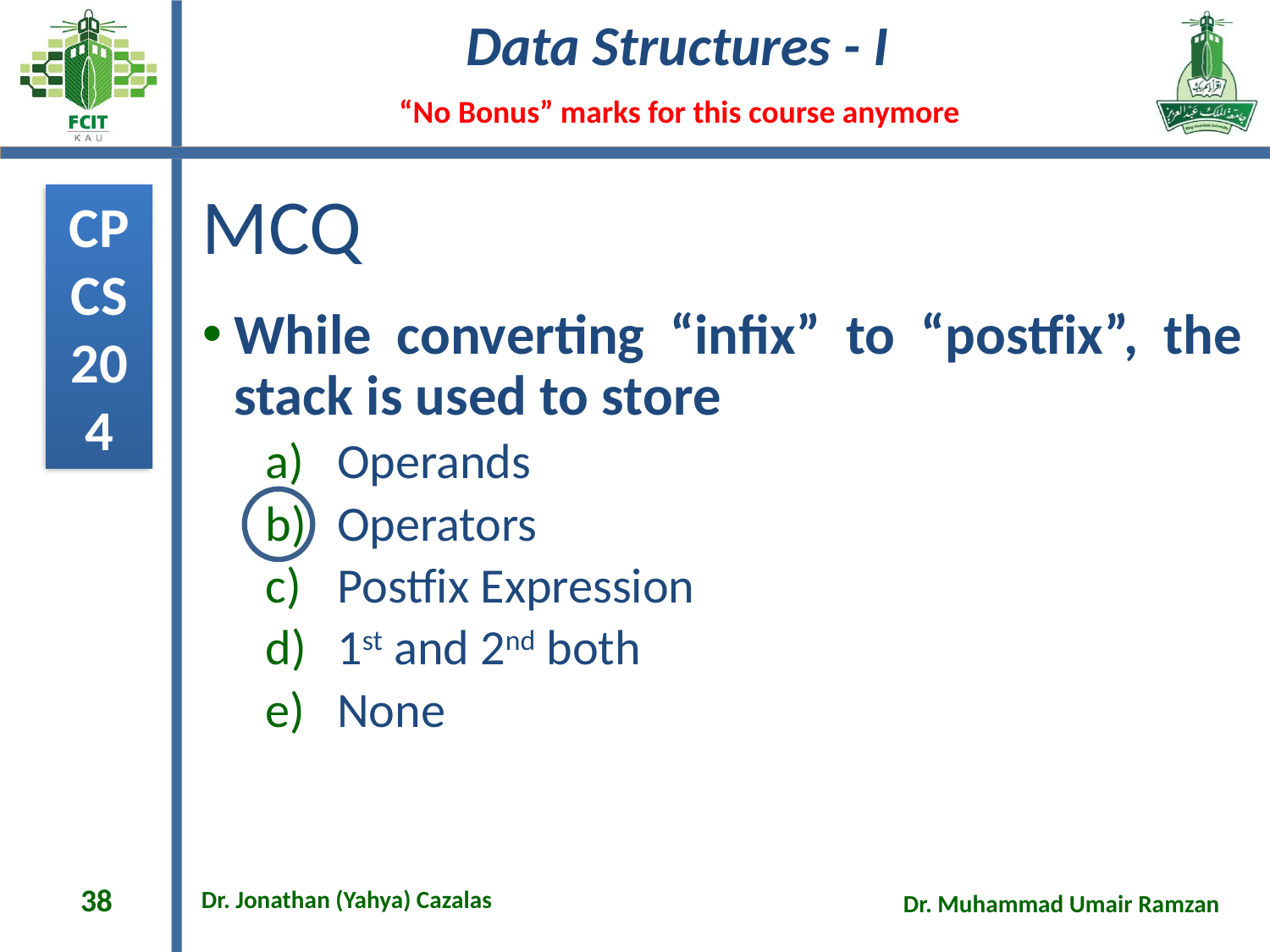

# MCQ
While converting “infix” to “postfix”, the stack is used to store
Operands
Operators
Postfix Expression
1st and 2nd both
None

38